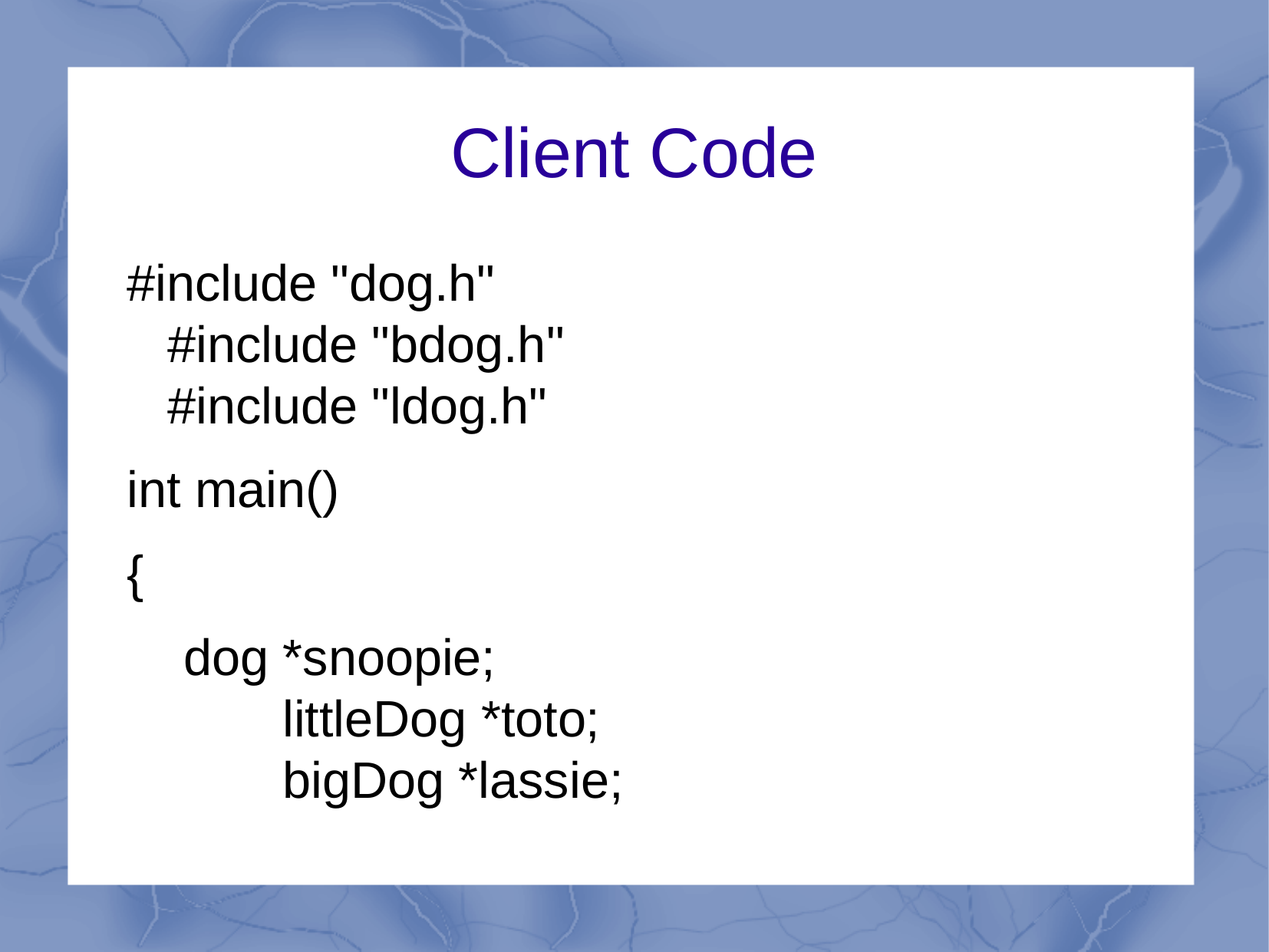

Client Code
#include "dog.h"
#include "bdog.h"
#include "ldog.h"
int main()
{
    dog *snoopie;
 	littleDog *toto;
 	bigDog *lassie;